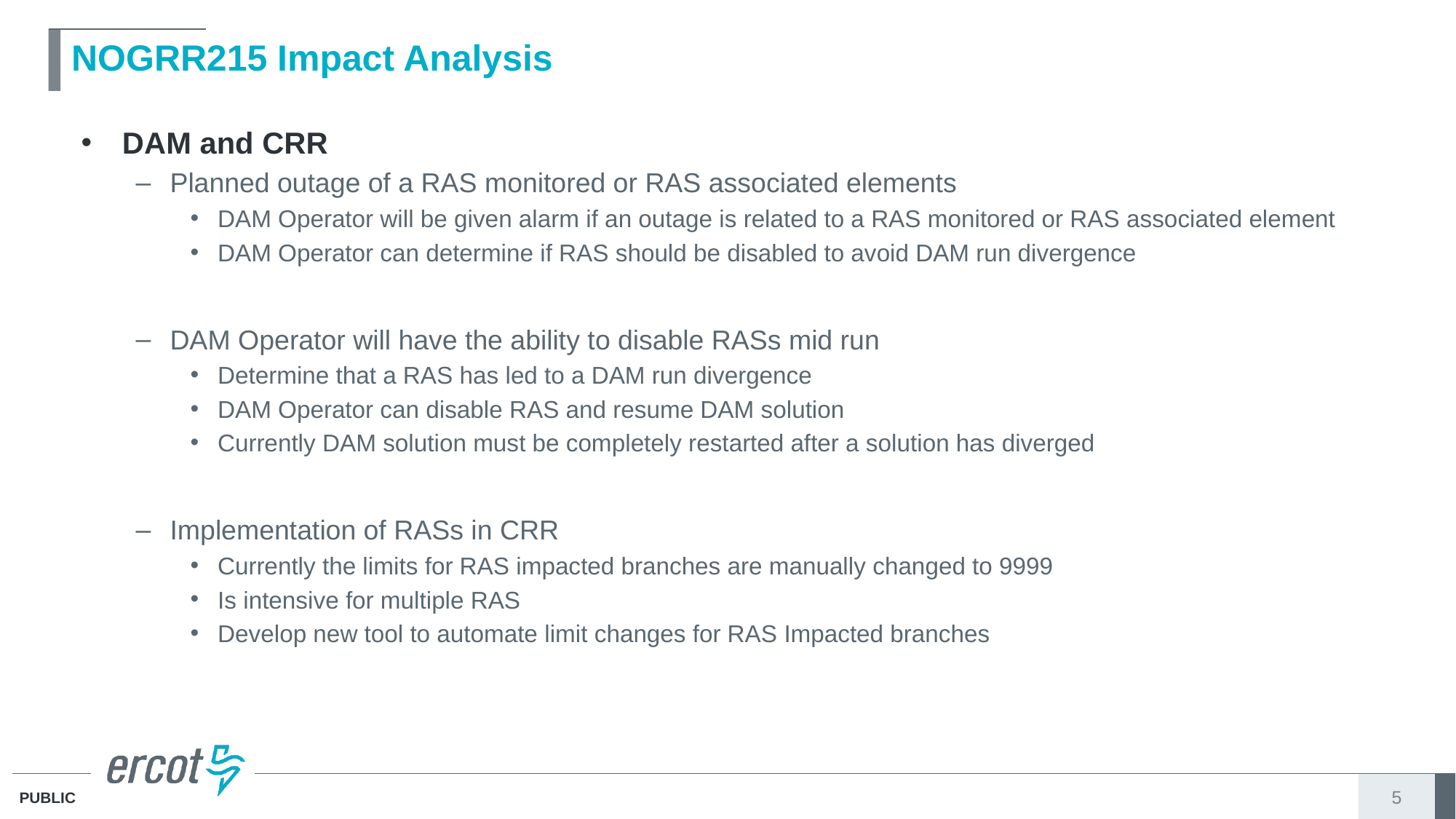

# NOGRR215 Impact Analysis
DAM and CRR
Planned outage of a RAS monitored or RAS associated elements
DAM Operator will be given alarm if an outage is related to a RAS monitored or RAS associated element
DAM Operator can determine if RAS should be disabled to avoid DAM run divergence

DAM Operator will have the ability to disable RASs mid run
Determine that a RAS has led to a DAM run divergence
DAM Operator can disable RAS and resume DAM solution
Currently DAM solution must be completely restarted after a solution has diverged

Implementation of RASs in CRR
Currently the limits for RAS impacted branches are manually changed to 9999
Is intensive for multiple RAS
Develop new tool to automate limit changes for RAS Impacted branches

5